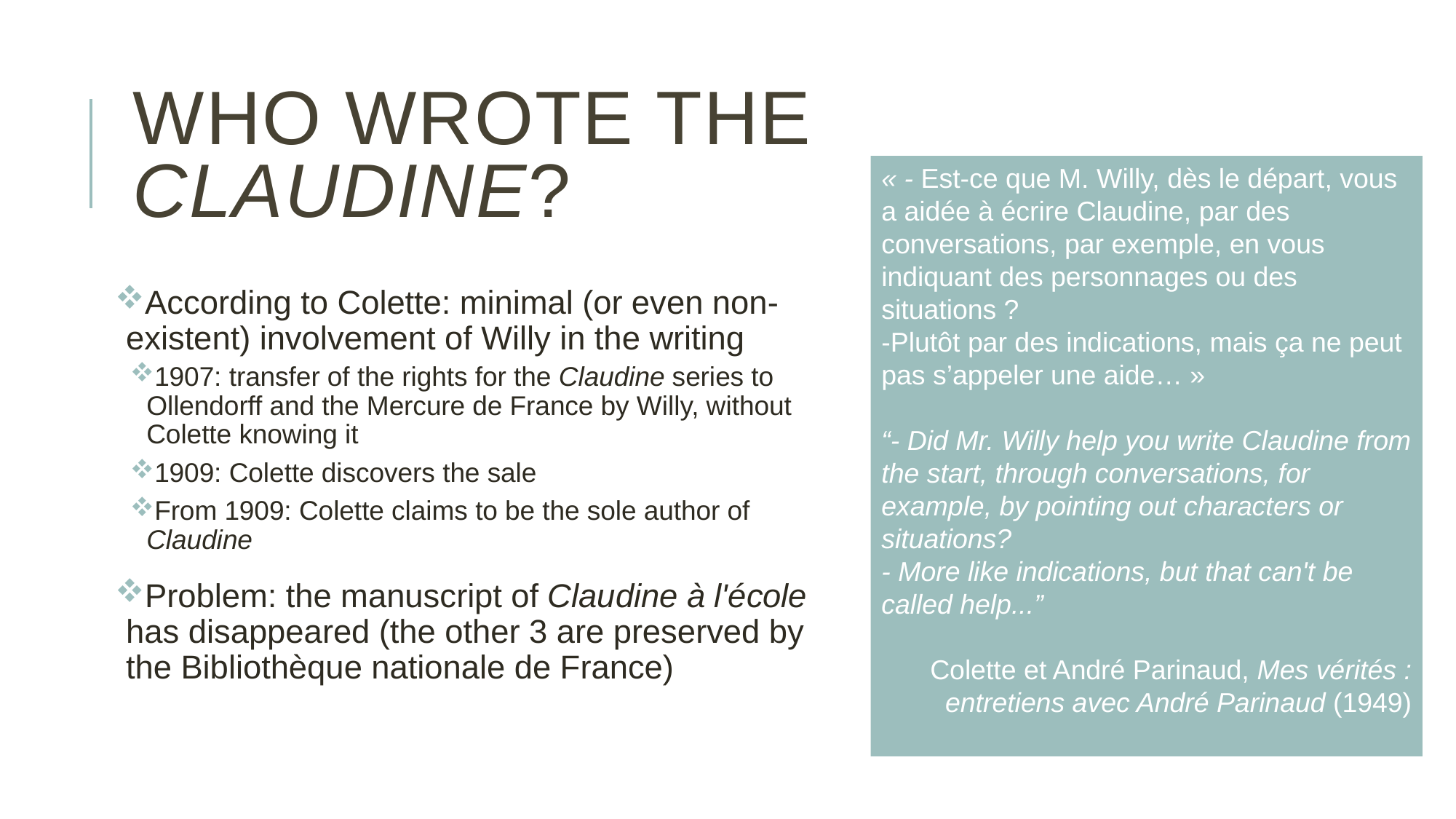

# Who wrote the Claudine?
« - Est-ce que M. Willy, dès le départ, vous a aidée à écrire Claudine, par des conversations, par exemple, en vous indiquant des personnages ou des situations ?
-Plutôt par des indications, mais ça ne peut pas s’appeler une aide… »

“- Did Mr. Willy help you write Claudine from the start, through conversations, for example, by pointing out characters or situations?
- More like indications, but that can't be called help...”

Colette et André Parinaud, Mes vérités : entretiens avec André Parinaud (1949)

According to Colette: minimal (or even non-existent) involvement of Willy in the writing
1907: transfer of the rights for the Claudine series to Ollendorff and the Mercure de France by Willy, without Colette knowing it
1909: Colette discovers the sale
From 1909: Colette claims to be the sole author of Claudine
Problem: the manuscript of Claudine à l'école has disappeared (the other 3 are preserved by the Bibliothèque nationale de France)